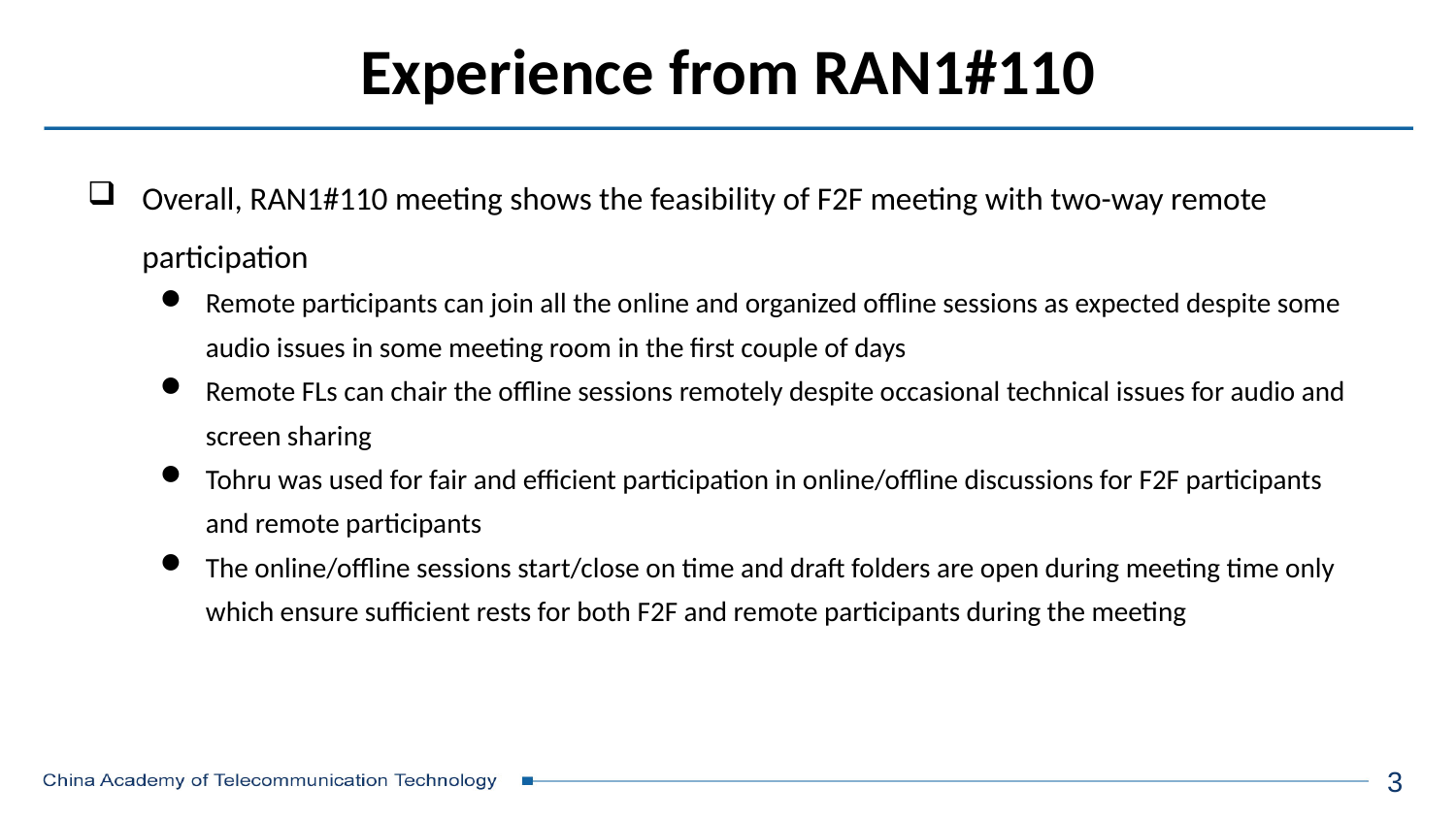

# Experience from RAN1#110
Overall, RAN1#110 meeting shows the feasibility of F2F meeting with two-way remote participation
Remote participants can join all the online and organized offline sessions as expected despite some audio issues in some meeting room in the first couple of days
Remote FLs can chair the offline sessions remotely despite occasional technical issues for audio and screen sharing
Tohru was used for fair and efficient participation in online/offline discussions for F2F participants and remote participants
The online/offline sessions start/close on time and draft folders are open during meeting time only which ensure sufficient rests for both F2F and remote participants during the meeting

3